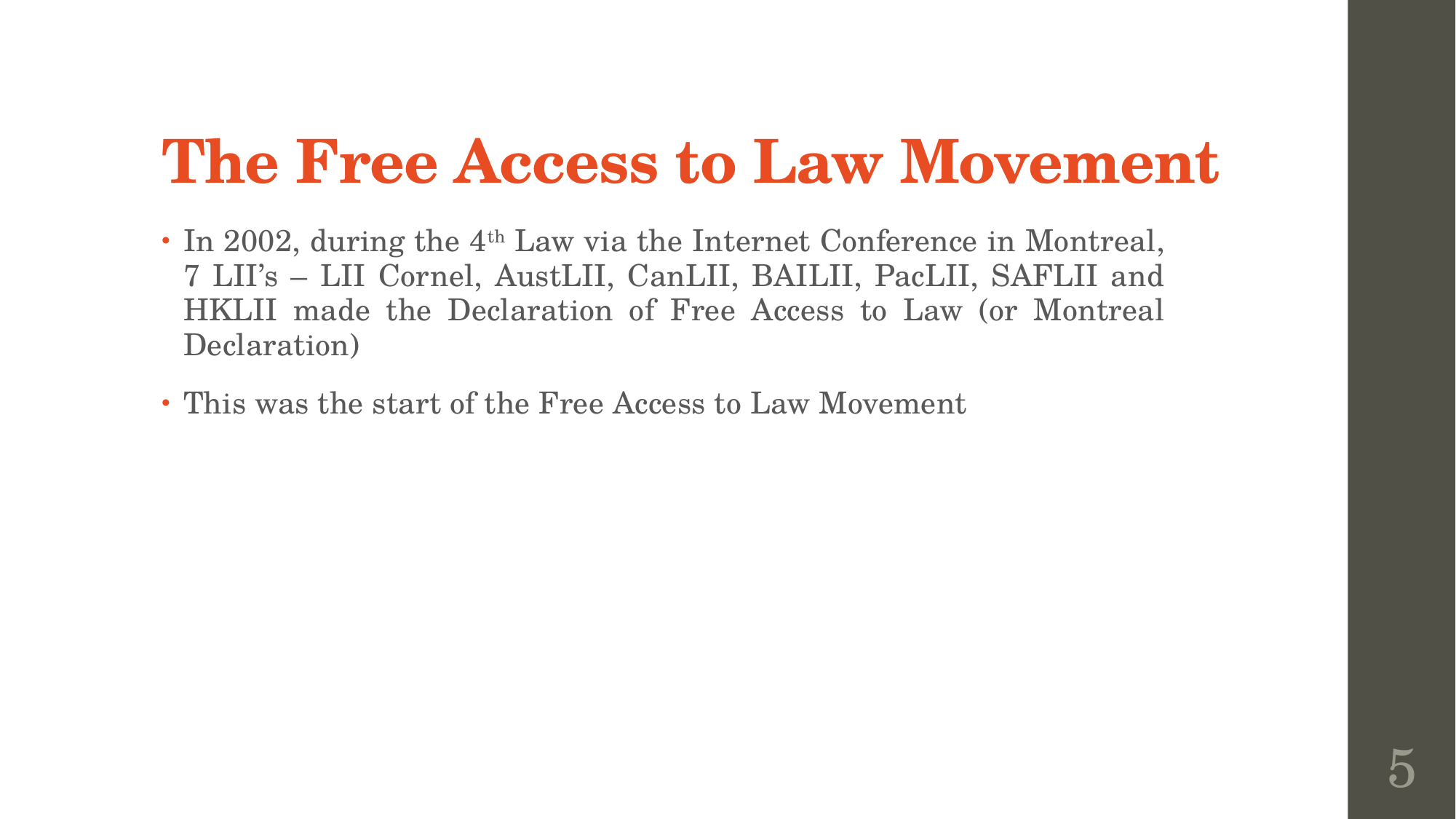

# The Free Access to Law Movement
In 2002, during the 4th Law via the Internet Conference in Montreal, 7 LII’s – LII Cornel, AustLII, CanLII, BAILII, PacLII, SAFLII and HKLII made the Declaration of Free Access to Law (or Montreal Declaration)
This was the start of the Free Access to Law Movement

5